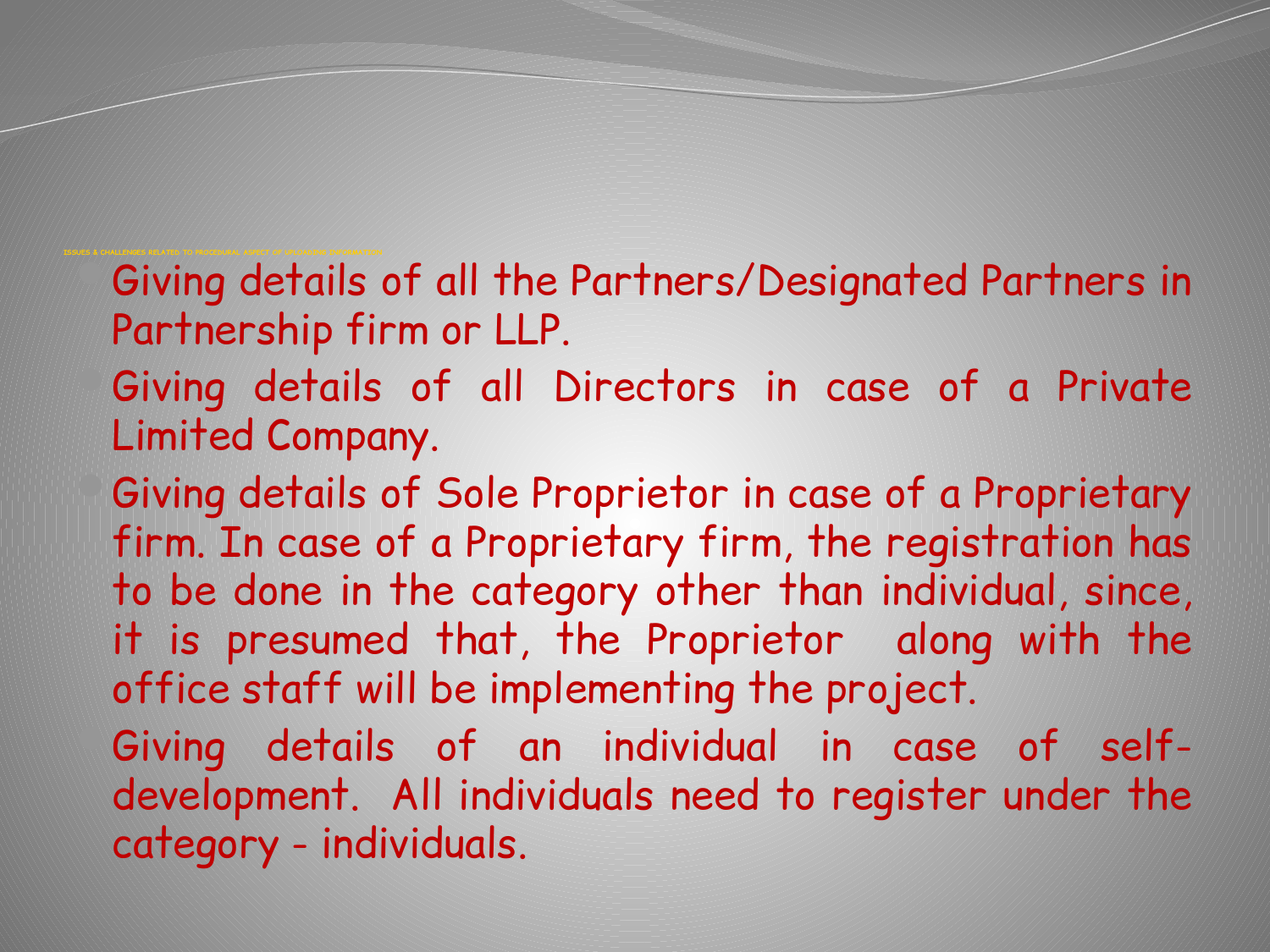

# ISSUES & CHALLENGES RELATED TO PROCEDURAL ASPECT OF UPLOADING INFORMATION
Giving details of all the Partners/Designated Partners in Partnership firm or LLP.
Giving details of all Directors in case of a Private Limited Company.
Giving details of Sole Proprietor in case of a Proprietary firm. In case of a Proprietary firm, the registration has to be done in the category other than individual, since, it is presumed that, the Proprietor  along with the office staff will be implementing the project.
Giving details of an individual in case of self-development.  All individuals need to register under the category - individuals.